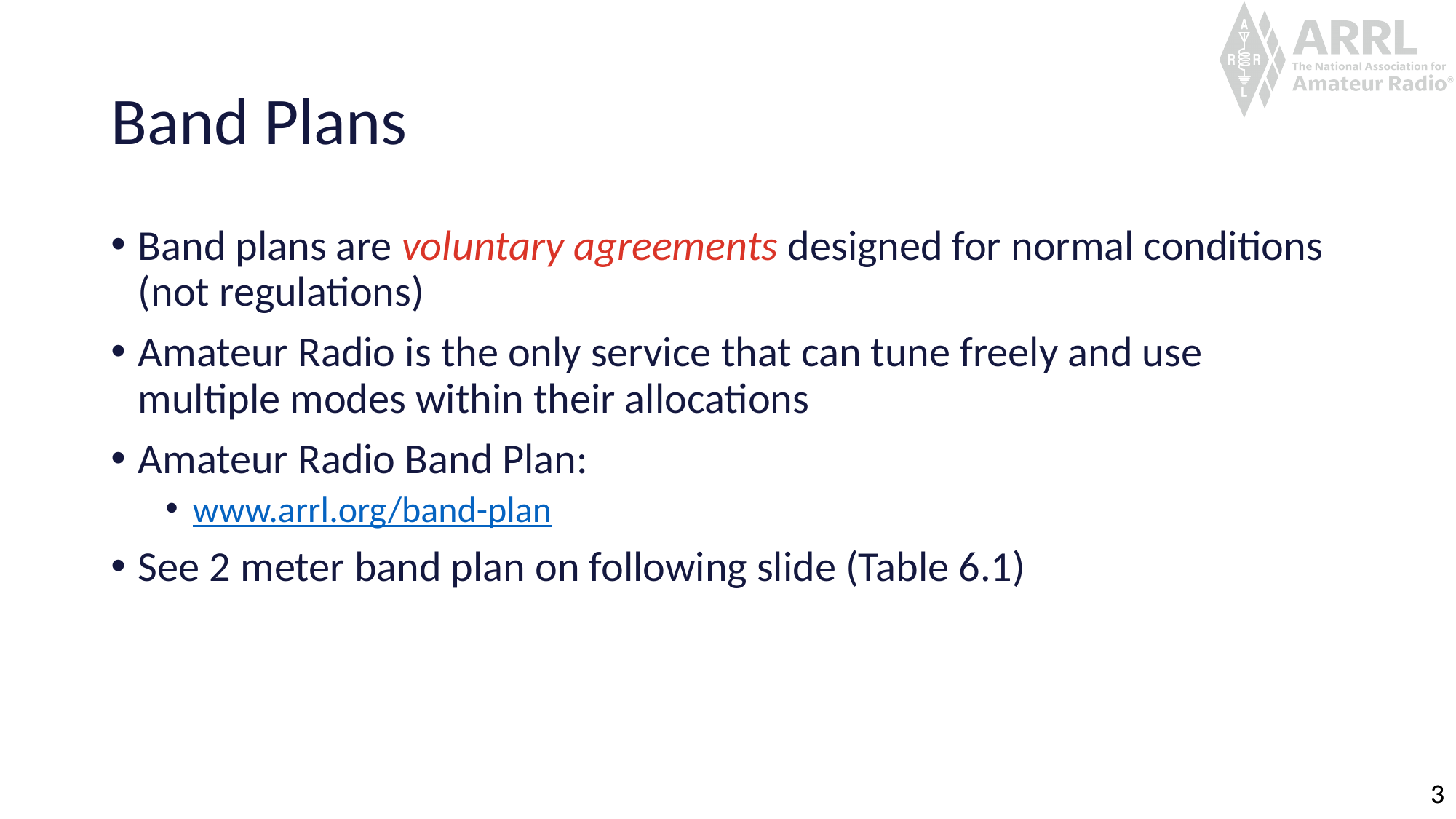

# Band Plans
Band plans are voluntary agreements designed for normal conditions (not regulations)
Amateur Radio is the only service that can tune freely and use multiple modes within their allocations
Amateur Radio Band Plan:
www.arrl.org/band-plan
See 2 meter band plan on following slide (Table 6.1)